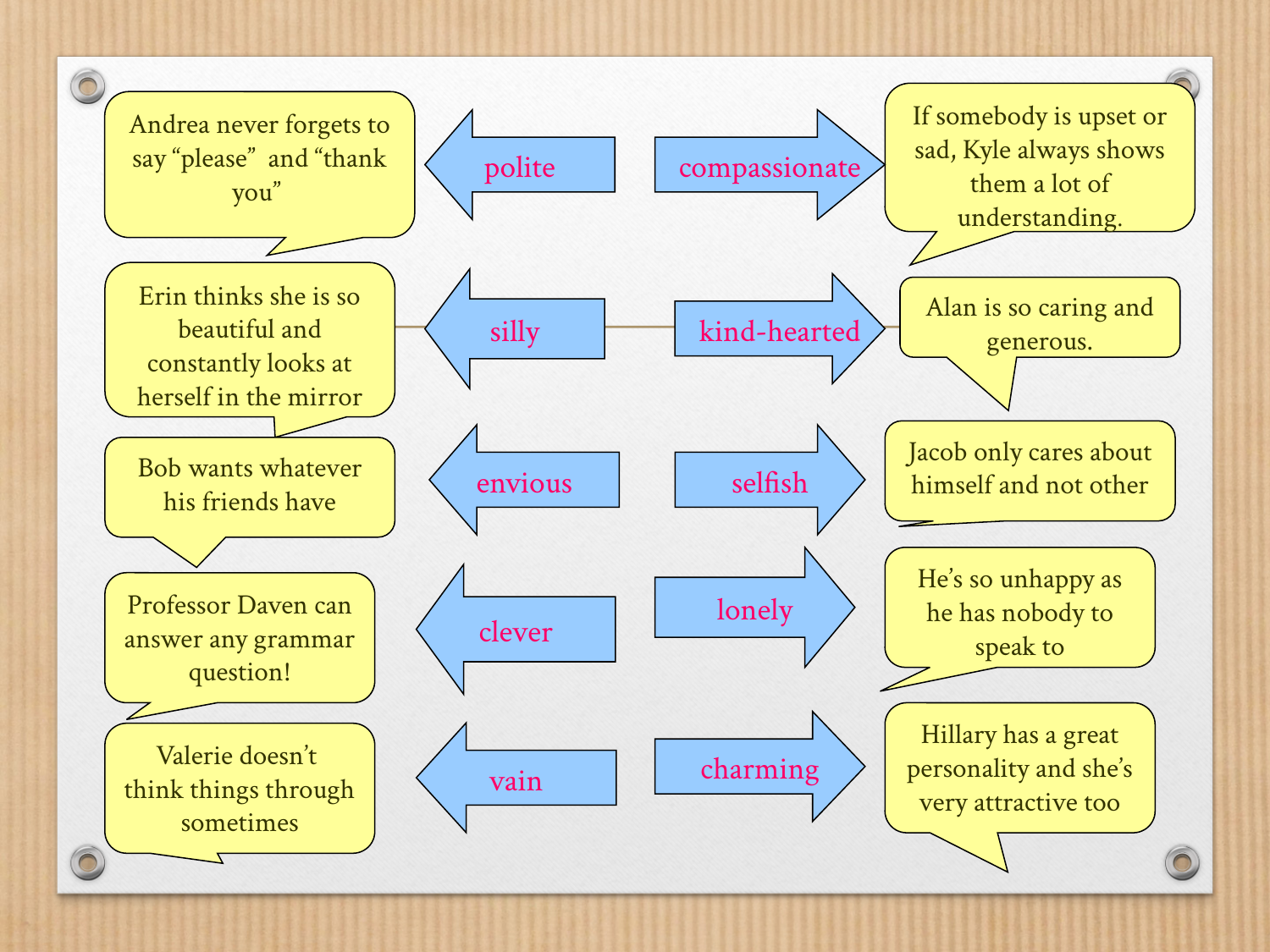

If somebody is upset or sad, Kyle always shows them a lot of understanding.
Andrea never forgets to say “please”  and “thank you”
polite
compassionate
Erin thinks she is so beautiful and constantly looks at herself in the mirror
silly
kind-hearted
Alan is so caring and generous.
Jacob only cares about himself and not other
envious
selfish
Bob wants whatever his friends have
lonely
He’s so unhappy as he has nobody to speak to
clever
Professor Daven can answer any grammar question!
Hillary has a great personality and she’s very attractive too
charming
vain
Valerie doesn’t  think things through sometimes